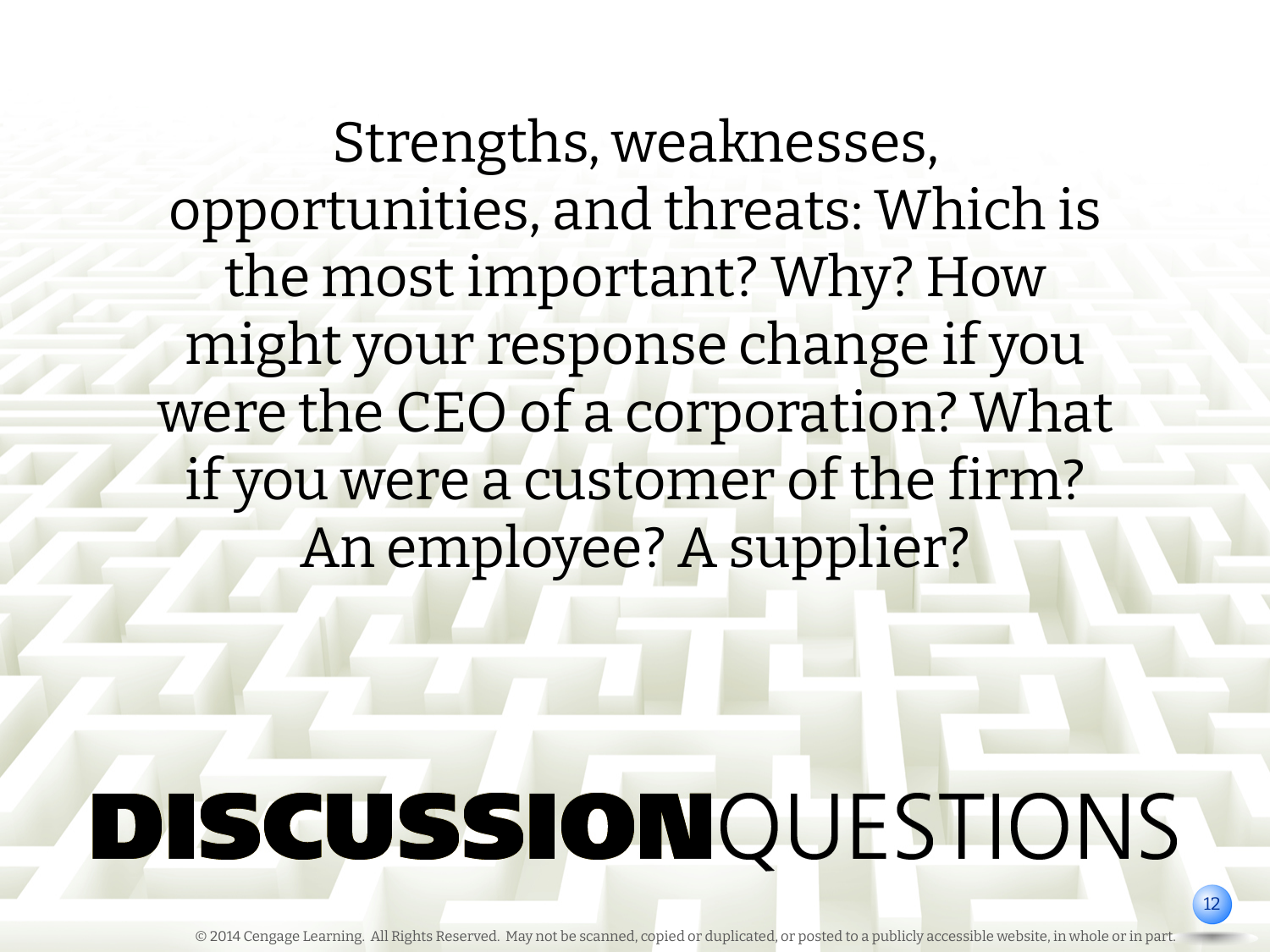

Strengths, weaknesses, opportunities, and threats: Which is the most important? Why? How might your response change if you were the CEO of a corporation? What if you were a customer of the firm? An employee? A supplier?
12